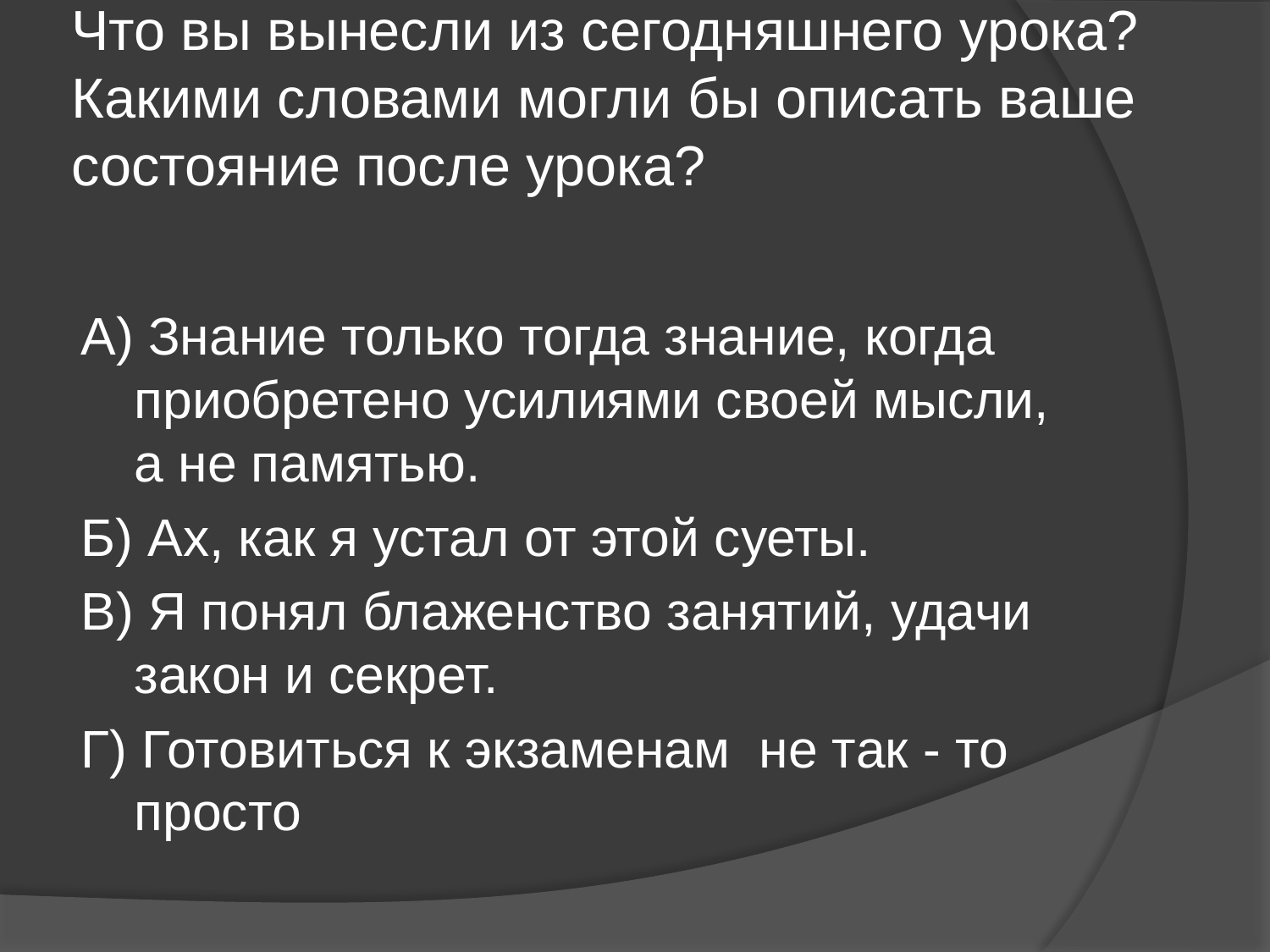

# Что вы вынесли из сегодняшнего урока? Какими словами могли бы описать ваше состояние после урока?

А) Знание только тогда знание, когда приобретено усилиями своей мысли, а не памятью.
Б) Ах, как я устал от этой суеты.
В) Я понял блаженство занятий, удачи закон и секрет.
Г) Готовиться к экзаменам  не так - то просто